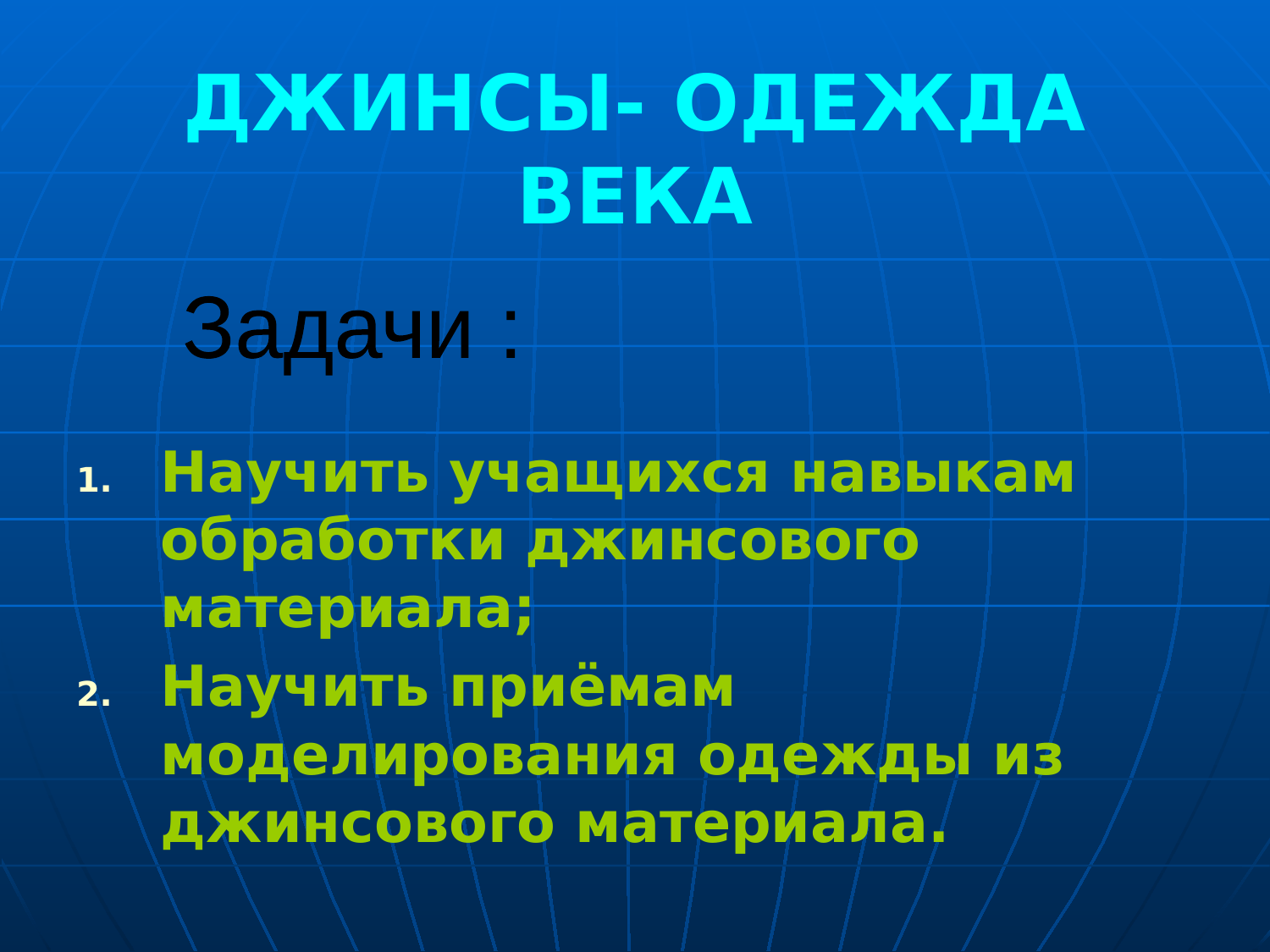

# ДЖИНСЫ- ОДЕЖДА ВЕКА
Задачи :

Научить учащихся навыкам обработки джинсового материала;
Научить приёмам моделирования одежды из джинсового материала.